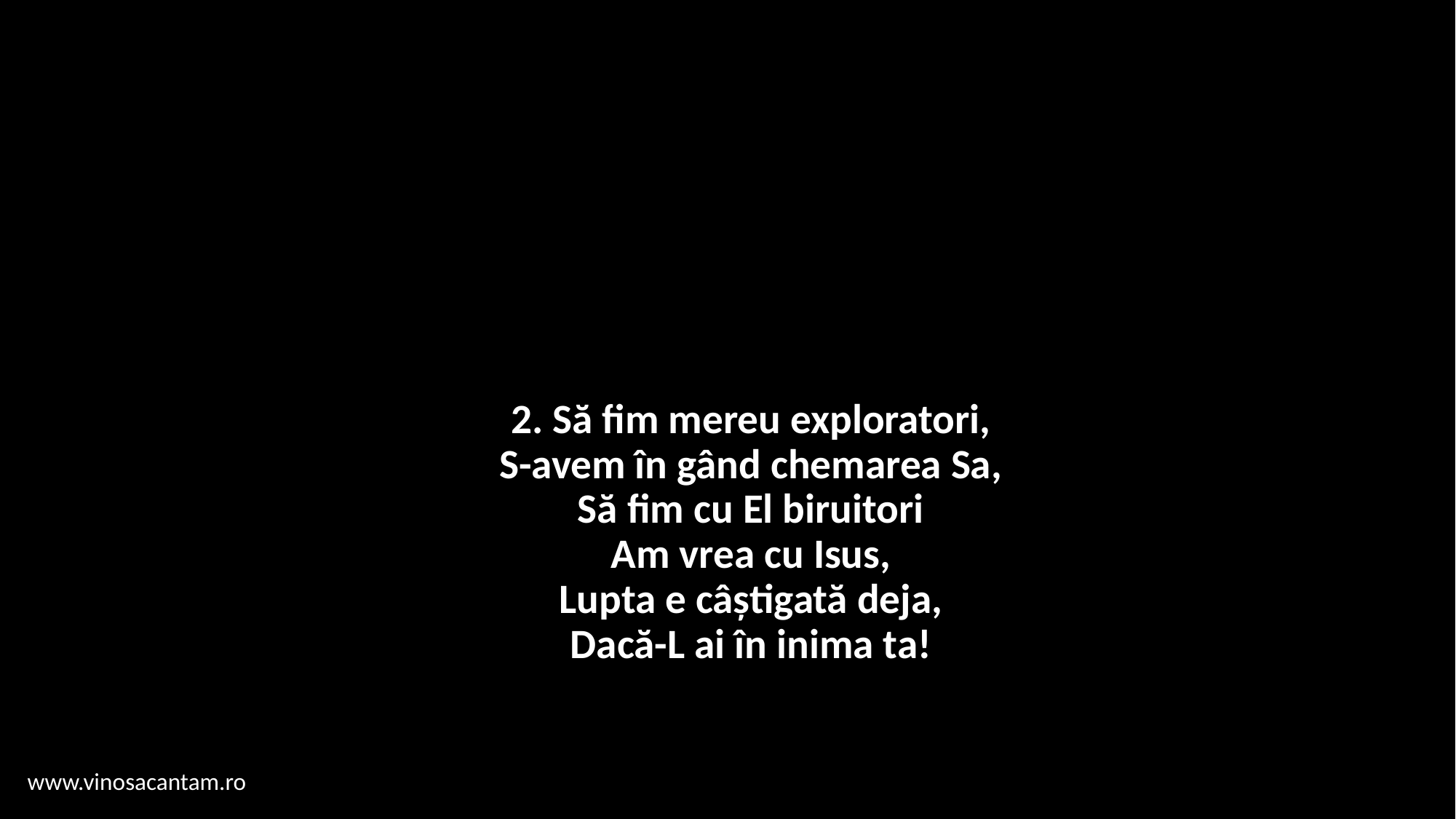

# 2. Să fim mereu exploratori, S-avem în gând chemarea Sa, Să fim cu El biruitori Am vrea cu Isus, Lupta e câștigată deja, Dacă-L ai în inima ta!
www.vinosacantam.ro